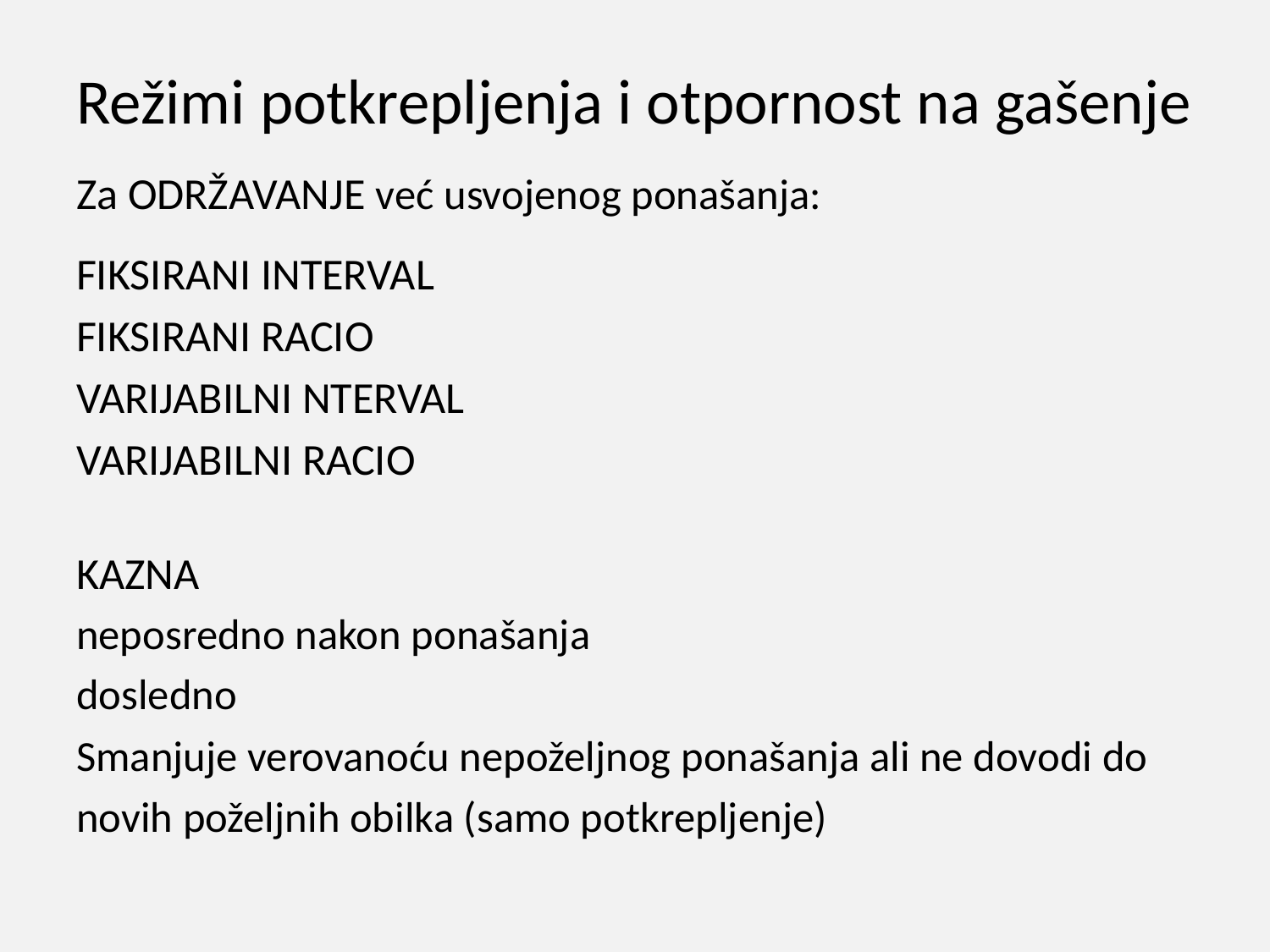

# Režimi potkrepljenja i otpornost na gašenje
Za ODRŽAVANJE već usvojenog ponašanja:

FIKSIRANI INTERVAL
FIKSIRANI RACIO
VARIJABILNI NTERVAL
VARIJABILNI RACIO

KAZNA
neposredno nakon ponašanja
dosledno
Smanjuje verovanoću nepoželjnog ponašanja ali ne dovodi do novih poželjnih obilka (samo potkrepljenje)